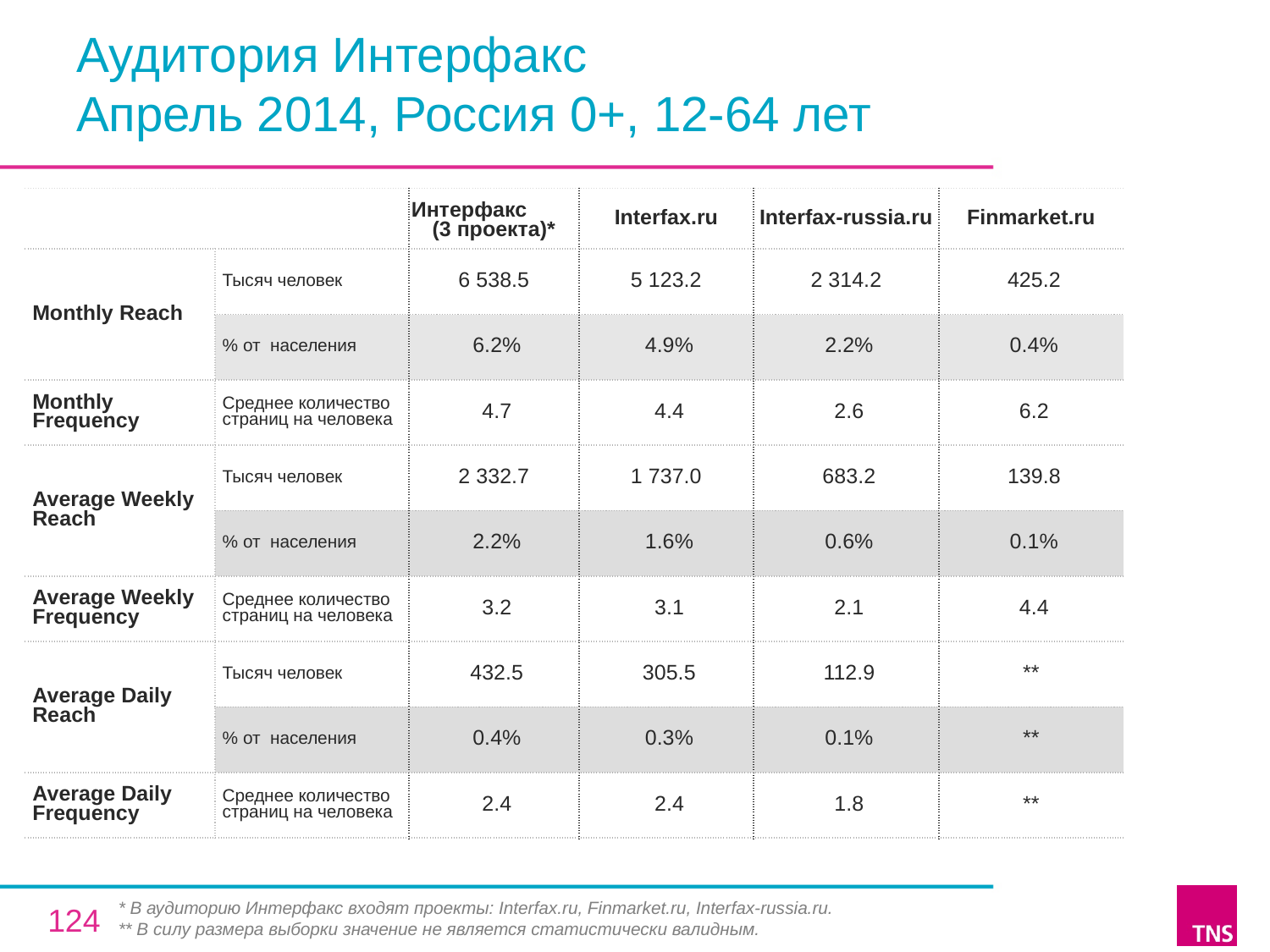

# Аудитория Интерфакс Апрель 2014, Россия 0+, 12-64 лет
|  |  | Интерфакс (3 проекта)\* | Interfax.ru | Interfax-russia.ru | Finmarket.ru |
| --- | --- | --- | --- | --- | --- |
| Monthly Reach | Тысяч человек | 6 538.5 | 5 123.2 | 2 314.2 | 425.2 |
|  | % от населения | 6.2% | 4.9% | 2.2% | 0.4% |
| Monthly Frequency | Среднее количество страниц на человека | 4.7 | 4.4 | 2.6 | 6.2 |
| Average Weekly Reach | Тысяч человек | 2 332.7 | 1 737.0 | 683.2 | 139.8 |
|  | % от населения | 2.2% | 1.6% | 0.6% | 0.1% |
| Average Weekly Frequency | Среднее количество страниц на человека | 3.2 | 3.1 | 2.1 | 4.4 |
| Average Daily Reach | Тысяч человек | 432.5 | 305.5 | 112.9 | \*\* |
|  | % от населения | 0.4% | 0.3% | 0.1% | \*\* |
| Average Daily Frequency | Среднее количество страниц на человека | 2.4 | 2.4 | 1.8 | \*\* |
* В аудиторию Интерфакс входят проекты: Interfax.ru, Finmarket.ru, Interfax-russia.ru.
** В силу размера выборки значение не является статистически валидным.
124